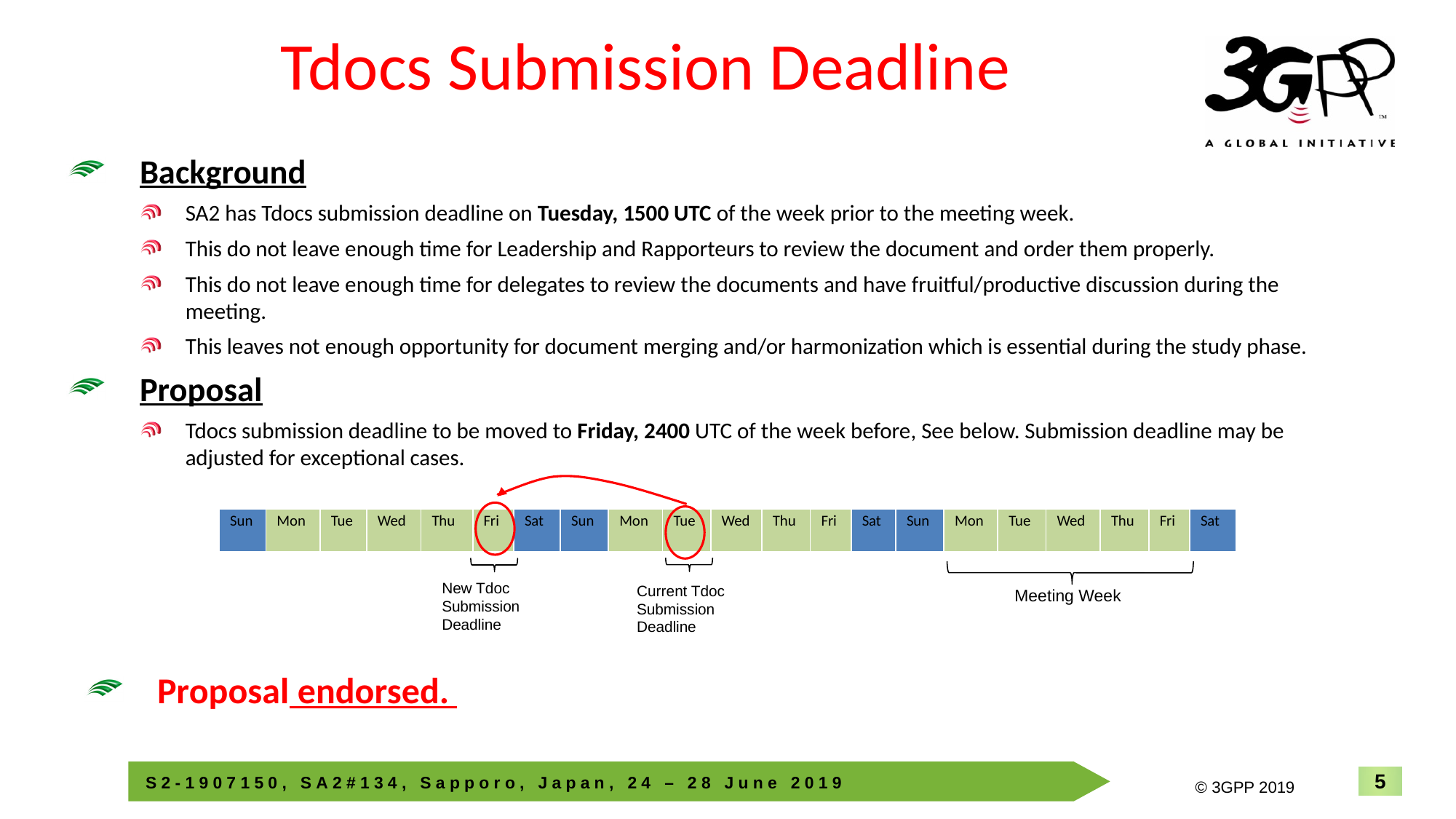

5
INTEL CONFIDENTIAL
# Tdocs Submission Deadline
Background
SA2 has Tdocs submission deadline on Tuesday, 1500 UTC of the week prior to the meeting week.
This do not leave enough time for Leadership and Rapporteurs to review the document and order them properly.
This do not leave enough time for delegates to review the documents and have fruitful/productive discussion during the meeting.
This leaves not enough opportunity for document merging and/or harmonization which is essential during the study phase.
Proposal
Tdocs submission deadline to be moved to Friday, 2400 UTC of the week before, See below. Submission deadline may be adjusted for exceptional cases.

| Sun | Mon | Tue | Wed | Thu | Fri | Sat | Sun | Mon | Tue | Wed | Thu | Fri | Sat | Sun | Mon | Tue | Wed | Thu | Fri | Sat |
| --- | --- | --- | --- | --- | --- | --- | --- | --- | --- | --- | --- | --- | --- | --- | --- | --- | --- | --- | --- | --- |

New Tdoc Submission Deadline
Current Tdoc Submission Deadline
Meeting Week
Proposal endorsed.